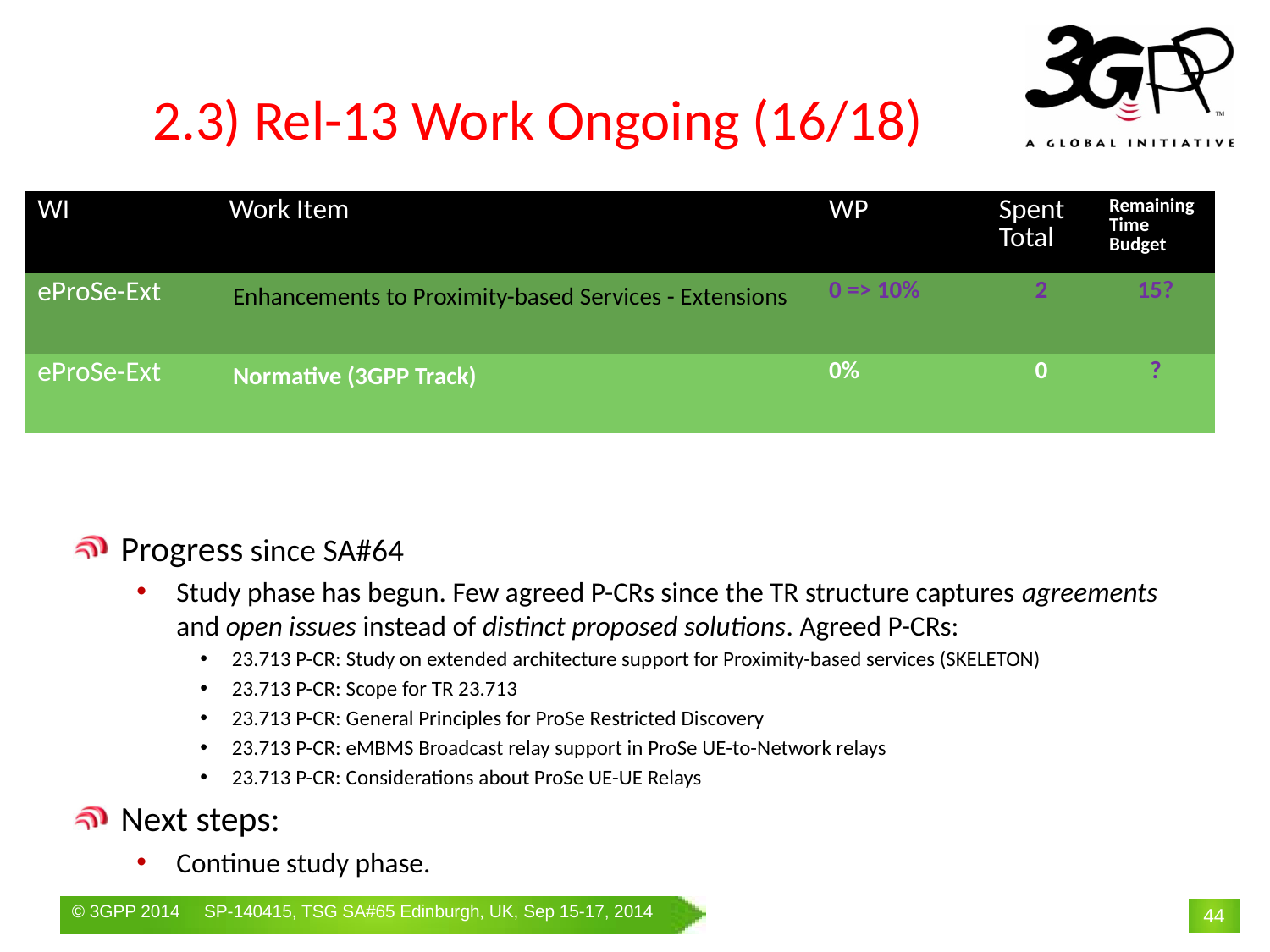

# 2.3) Rel-13 Work Ongoing (16/18)
| WI | Work Item | WP | Spent Total | Remaining Time Budget |
| --- | --- | --- | --- | --- |
| eProSe-Ext | Enhancements to Proximity-based Services - Extensions | 0 => 10% | 2 | 15? |
| eProSe-Ext | Normative (3GPP Track) | 0% | 0 | ? |
Progress since SA#64
Study phase has begun. Few agreed P-CRs since the TR structure captures agreements and open issues instead of distinct proposed solutions. Agreed P-CRs:
23.713 P-CR: Study on extended architecture support for Proximity-based services (SKELETON)
23.713 P-CR: Scope for TR 23.713
23.713 P-CR: General Principles for ProSe Restricted Discovery
23.713 P-CR: eMBMS Broadcast relay support in ProSe UE-to-Network relays
23.713 P-CR: Considerations about ProSe UE-UE Relays
Next steps:
Continue study phase.